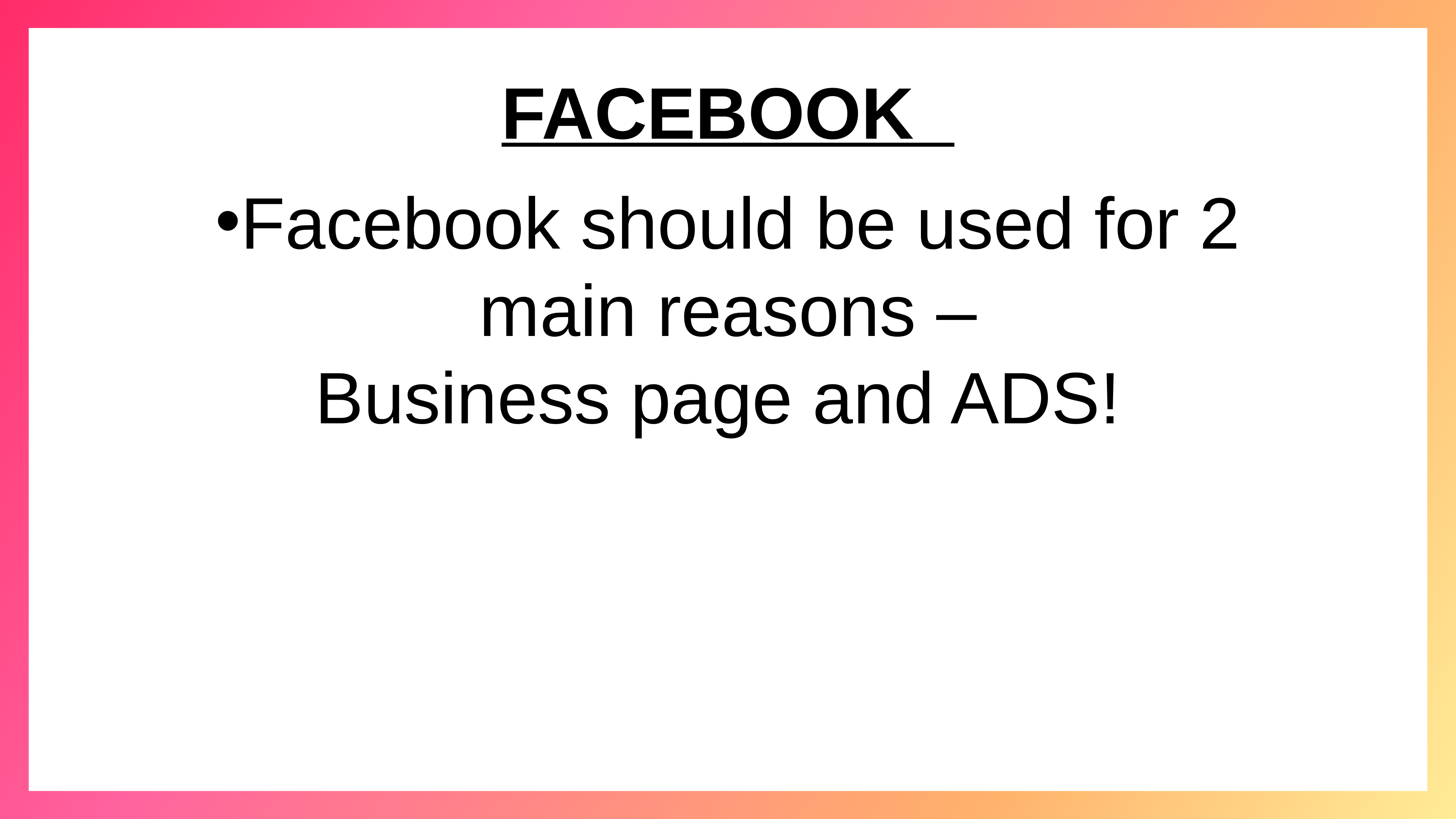

FACEBOOK
Facebook should be used for 2 main reasons –
Business page and ADS!